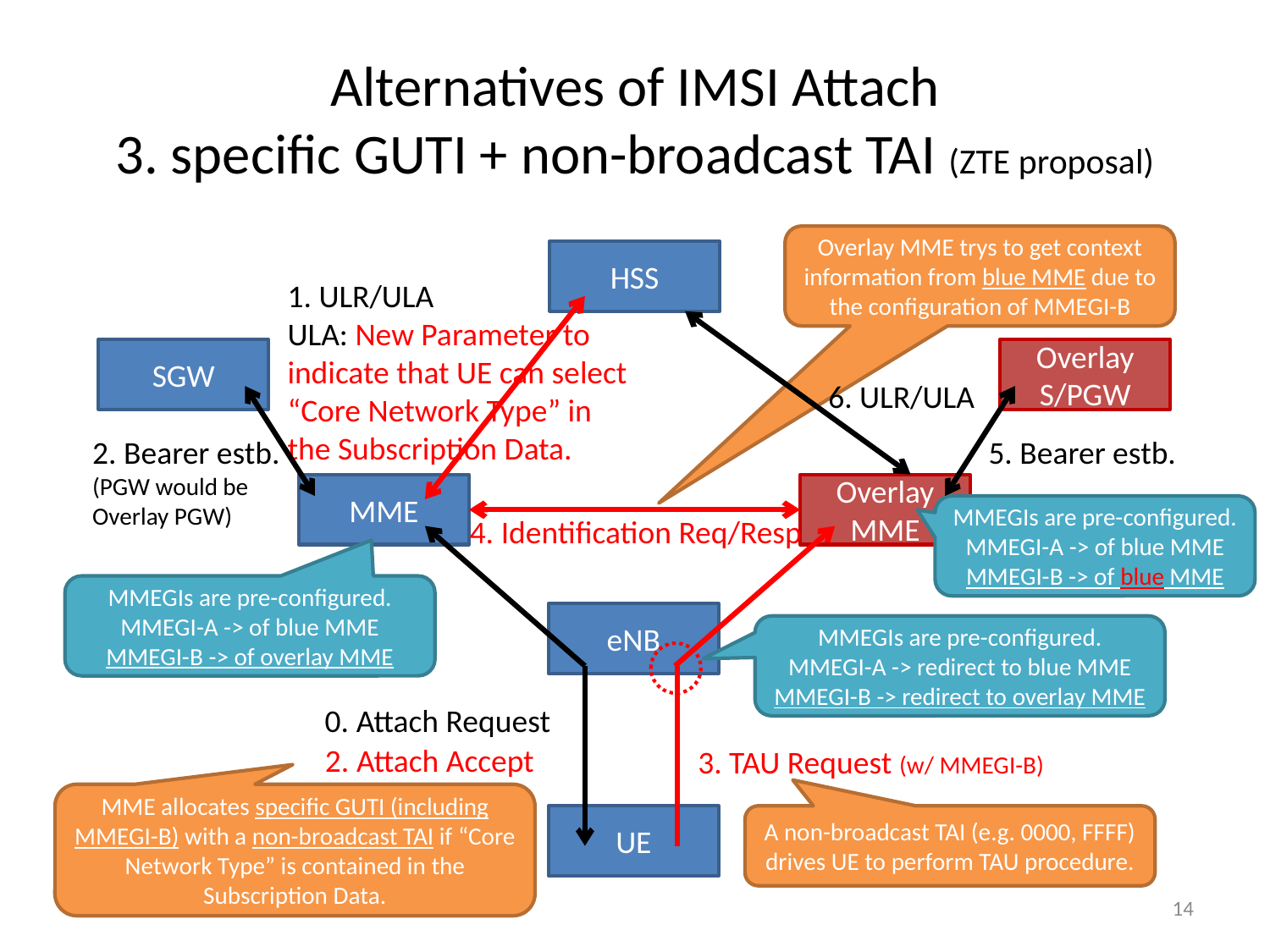

# Alternatives of IMSI Attach 3. specific GUTI + non-broadcast TAI (ZTE proposal)
Overlay MME trys to get context information from blue MME due to the configuration of MMEGI-B
HSS
1. ULR/ULA
ULA: New Parameter to
indicate that UE can select “Core Network Type” in the Subscription Data.
SGW
Overlay
S/PGW
6. ULR/ULA
2. Bearer estb.
(PGW would be Overlay PGW)
5. Bearer estb.
MME
Overlay
MME
MMEGIs are pre-configured.
MMEGI-A -> of blue MME
MMEGI-B -> of blue MME
4. Identification Req/Resp
MMEGIs are pre-configured.
MMEGI-A -> of blue MME
MMEGI-B -> of overlay MME
eNB
MMEGIs are pre-configured.
MMEGI-A -> redirect to blue MME
MMEGI-B -> redirect to overlay MME

0. Attach Request
2. Attach Accept
3. TAU Request (w/ MMEGI-B)
MME allocates specific GUTI (including MMEGI-B) with a non-broadcast TAI if “Core Network Type” is contained in the Subscription Data.
UE
A non-broadcast TAI (e.g. 0000, FFFF) drives UE to perform TAU procedure.
14